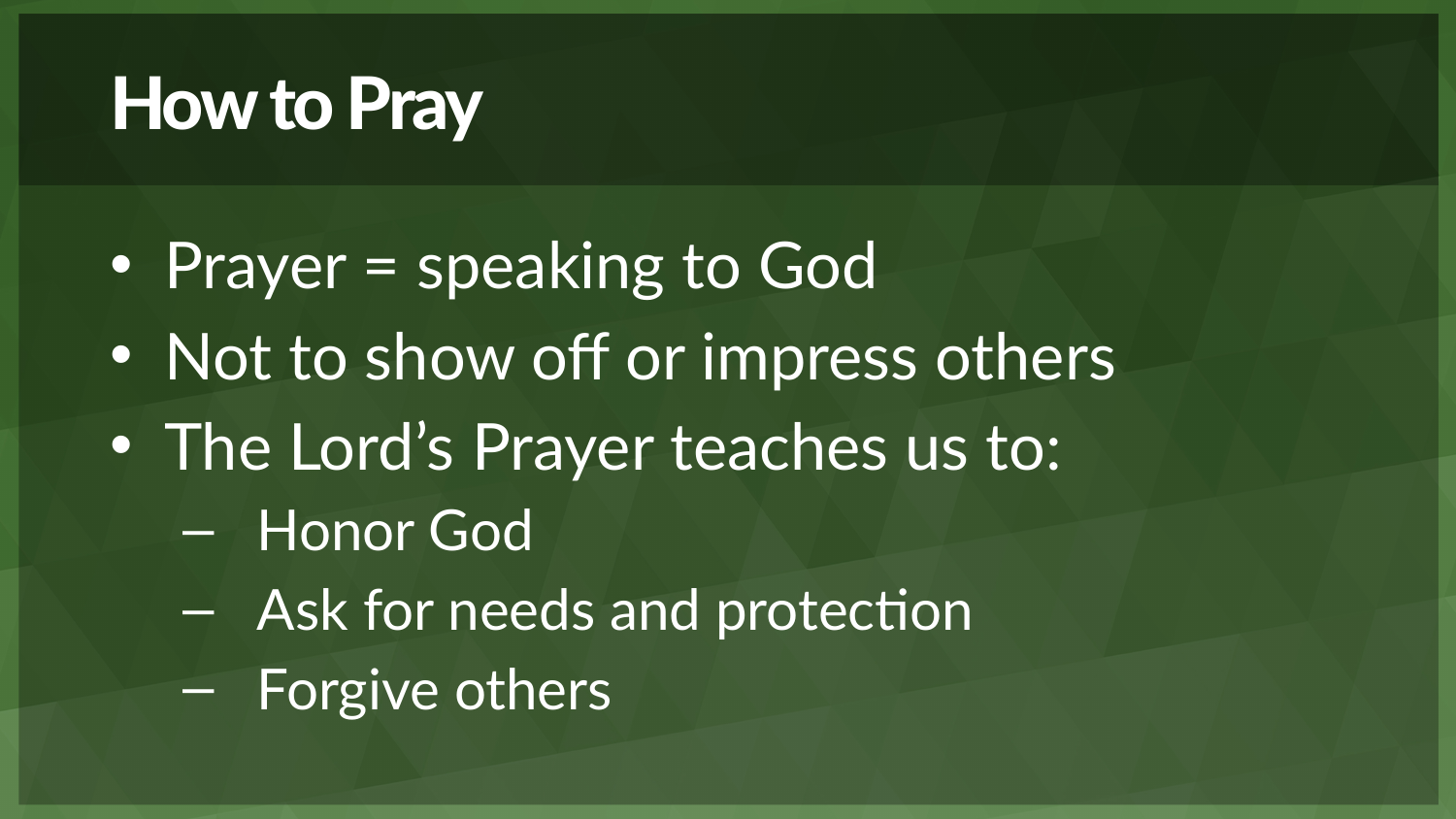

# How to Pray
Prayer = speaking to God
Not to show off or impress others
The Lord’s Prayer teaches us to:
Honor God
Ask for needs and protection
Forgive others